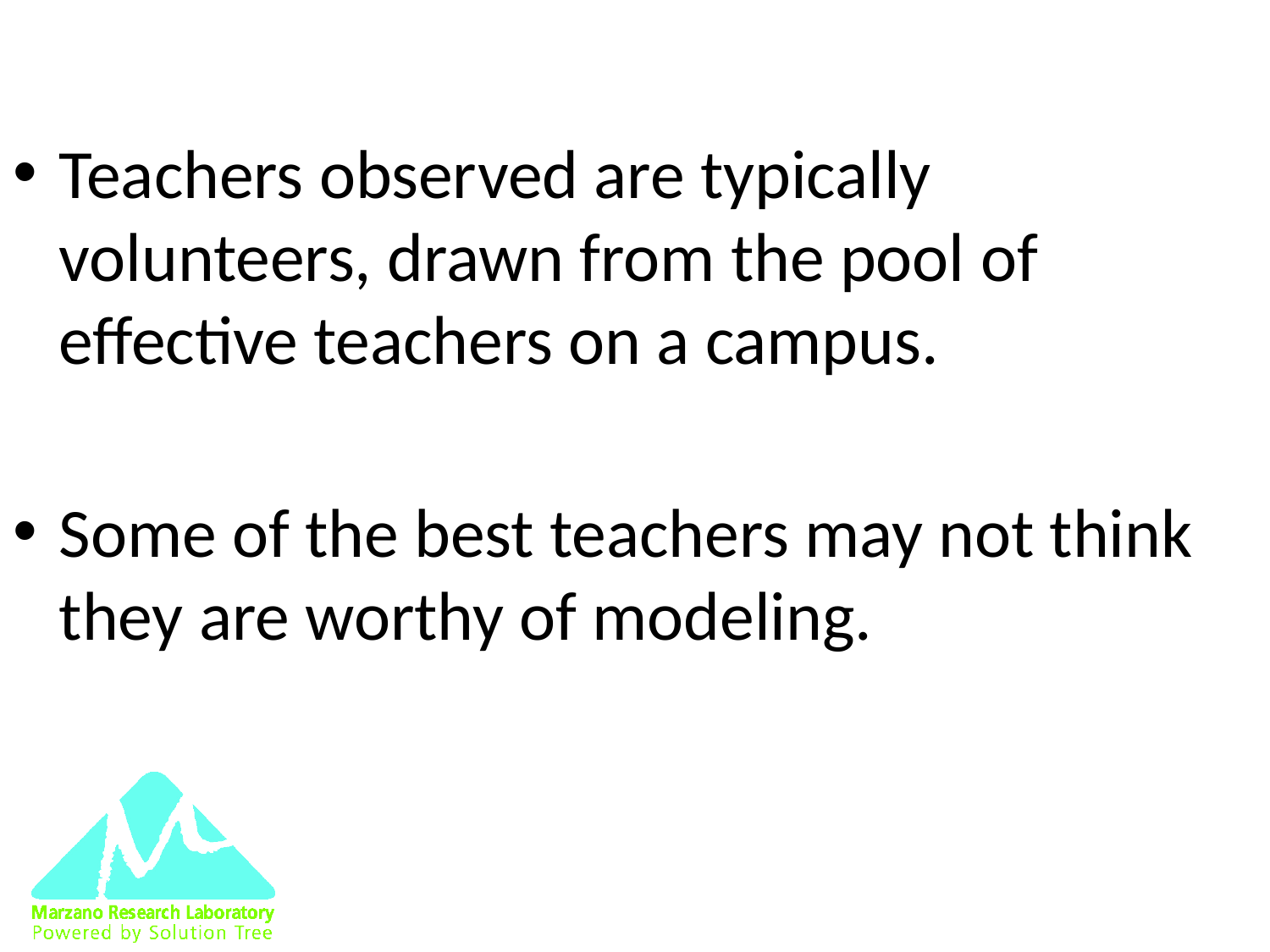

Teachers observed are typically 					volunteers, drawn from the pool of        		effective teachers on a campus.

Some of the best teachers may not think they are worthy of modeling.